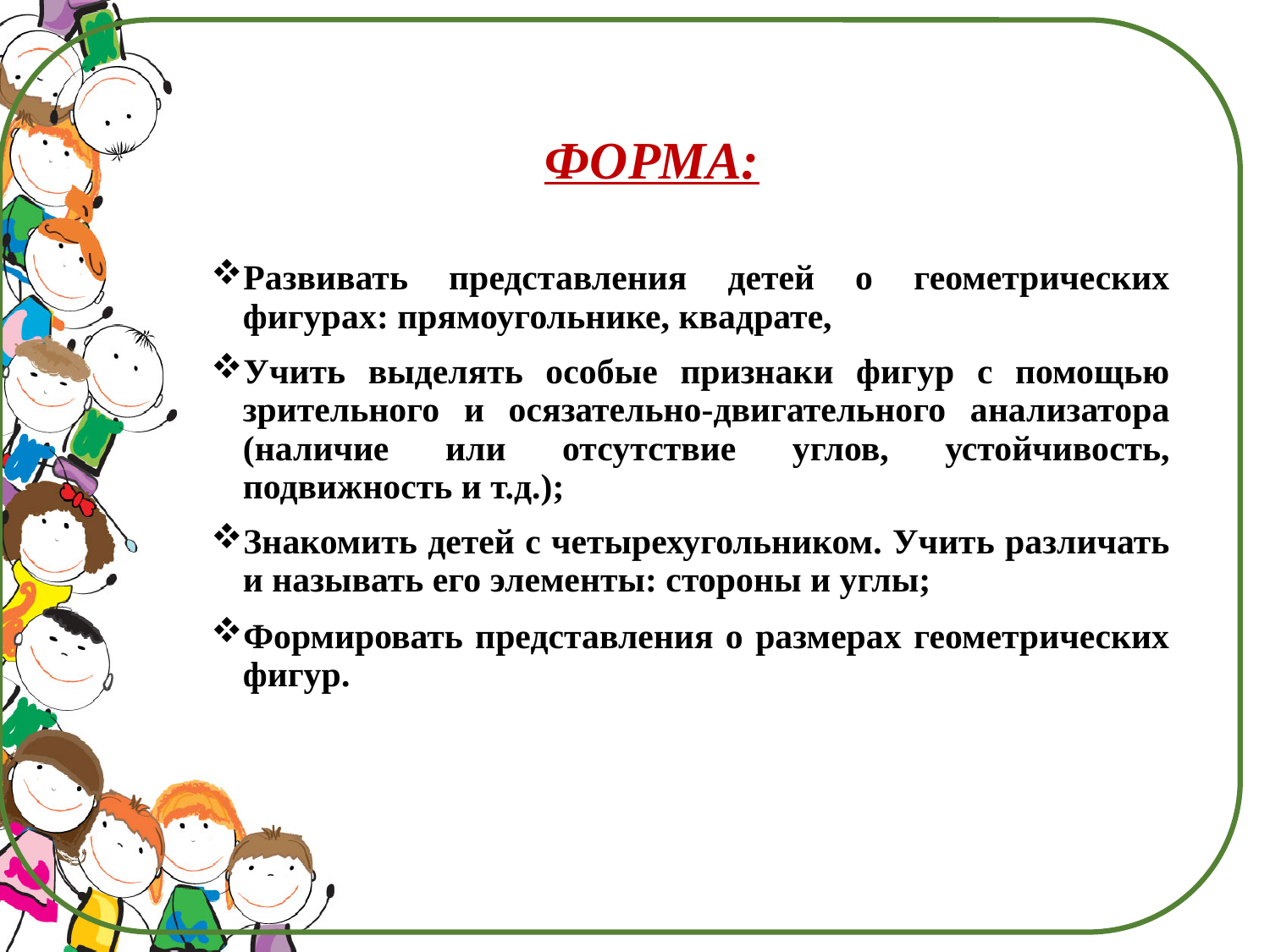

# ФОРМА:
Развивать представления детей о геометрических фигурах: прямоугольнике, квадрате,
Учить выделять особые признаки фигур с помощью зрительного и осязательно-двигательного анализатора (наличие или отсутствие углов, устойчивость, подвижность и т.д.);
Знакомить детей с четырехугольником. Учить различать и называть его элементы: стороны и углы;
Формировать представления о размерах геометрических фигур.